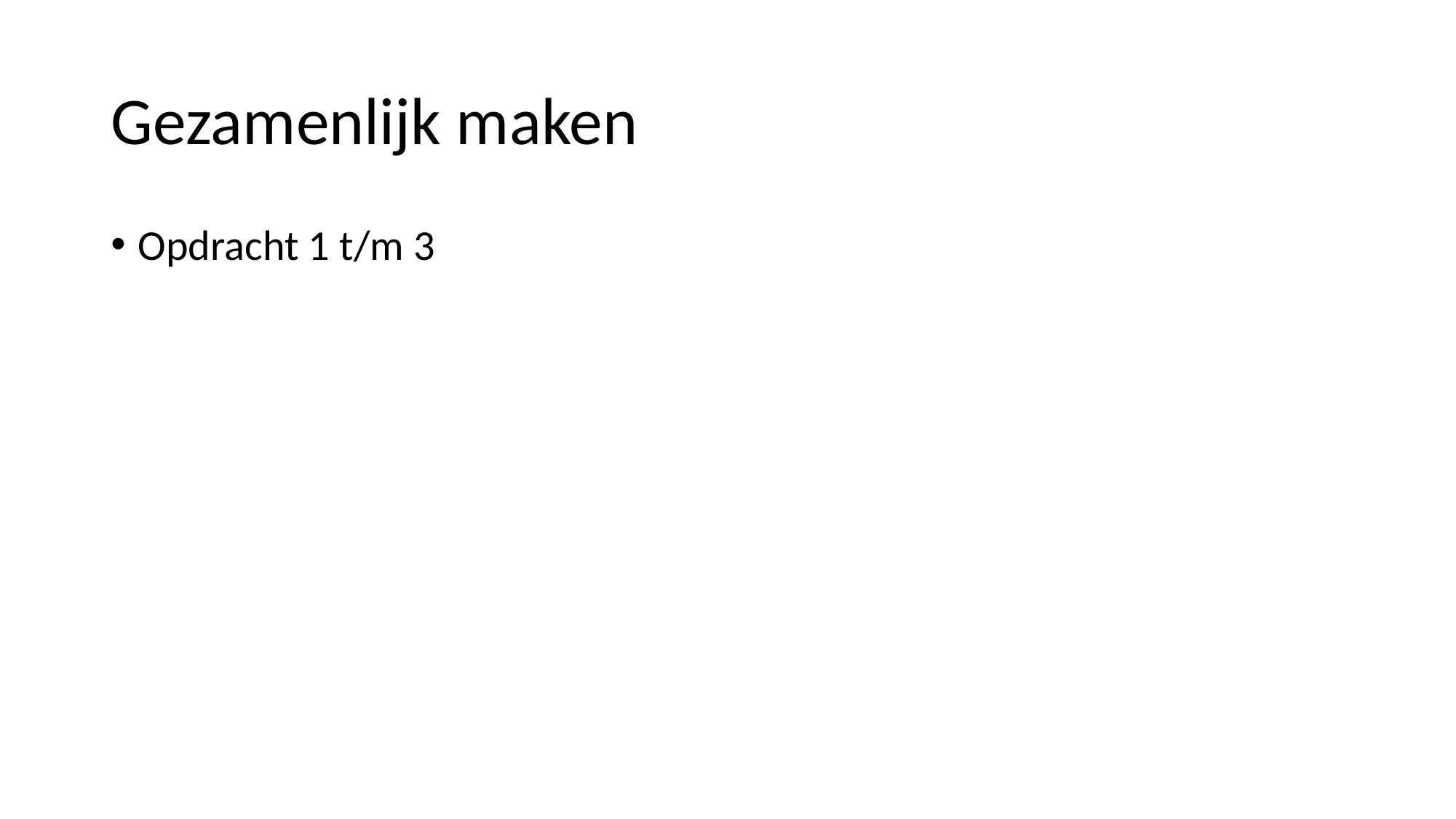

# Gezamenlijk maken
Opdracht 1 t/m 3